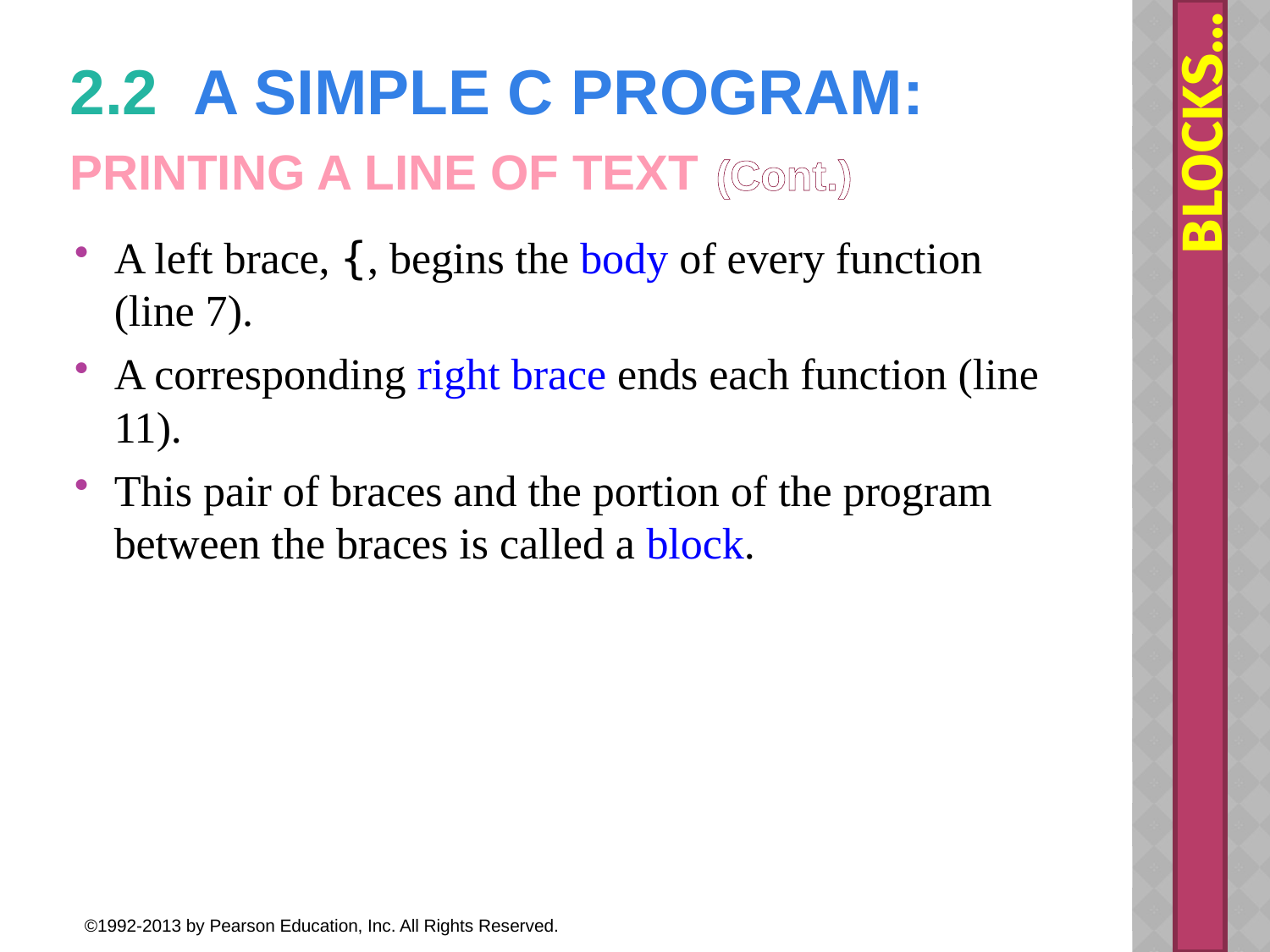

Blocks…
# 2.2  A Simple C Program: Printing a Line of Text (Cont.)
A left brace, {, begins the body of every function (line 7).
A corresponding right brace ends each function (line 11).
This pair of braces and the portion of the program between the braces is called a block.
©1992-2013 by Pearson Education, Inc. All Rights Reserved.